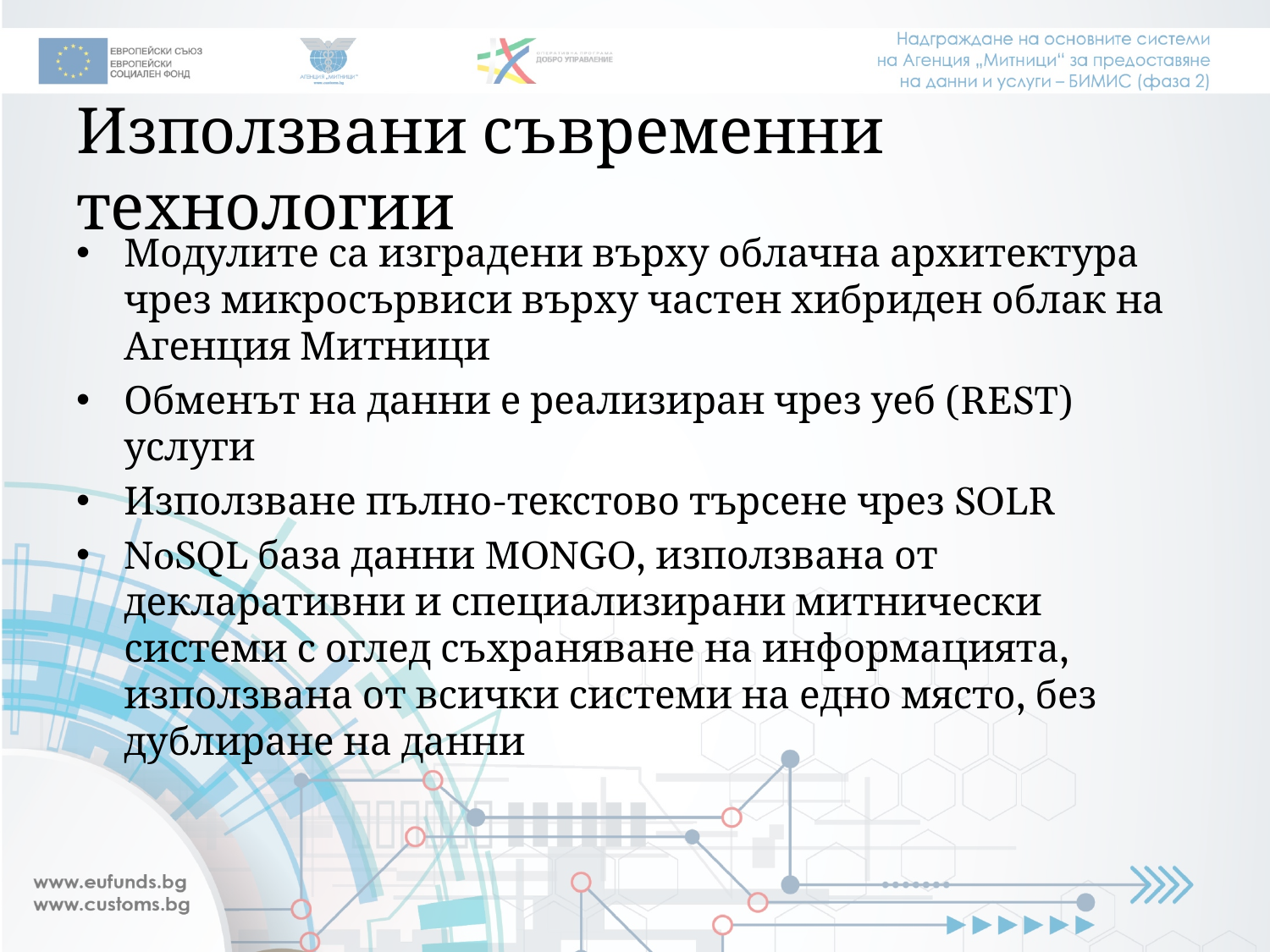

# Използвани съвременни технологии
Модулите са изградени върху облачна архитектура чрез микросървиси върху частен хибриден облак на Агенция Митници
Обменът на данни е реализиран чрез уеб (REST) услуги
Използване пълно-текстово търсене чрез SOLR
NoSQL база данни MONGO, използвана от декларативни и специализирани митнически системи с оглед съхраняване на информацията, използвана от всички системи на едно място, без дублиране на данни